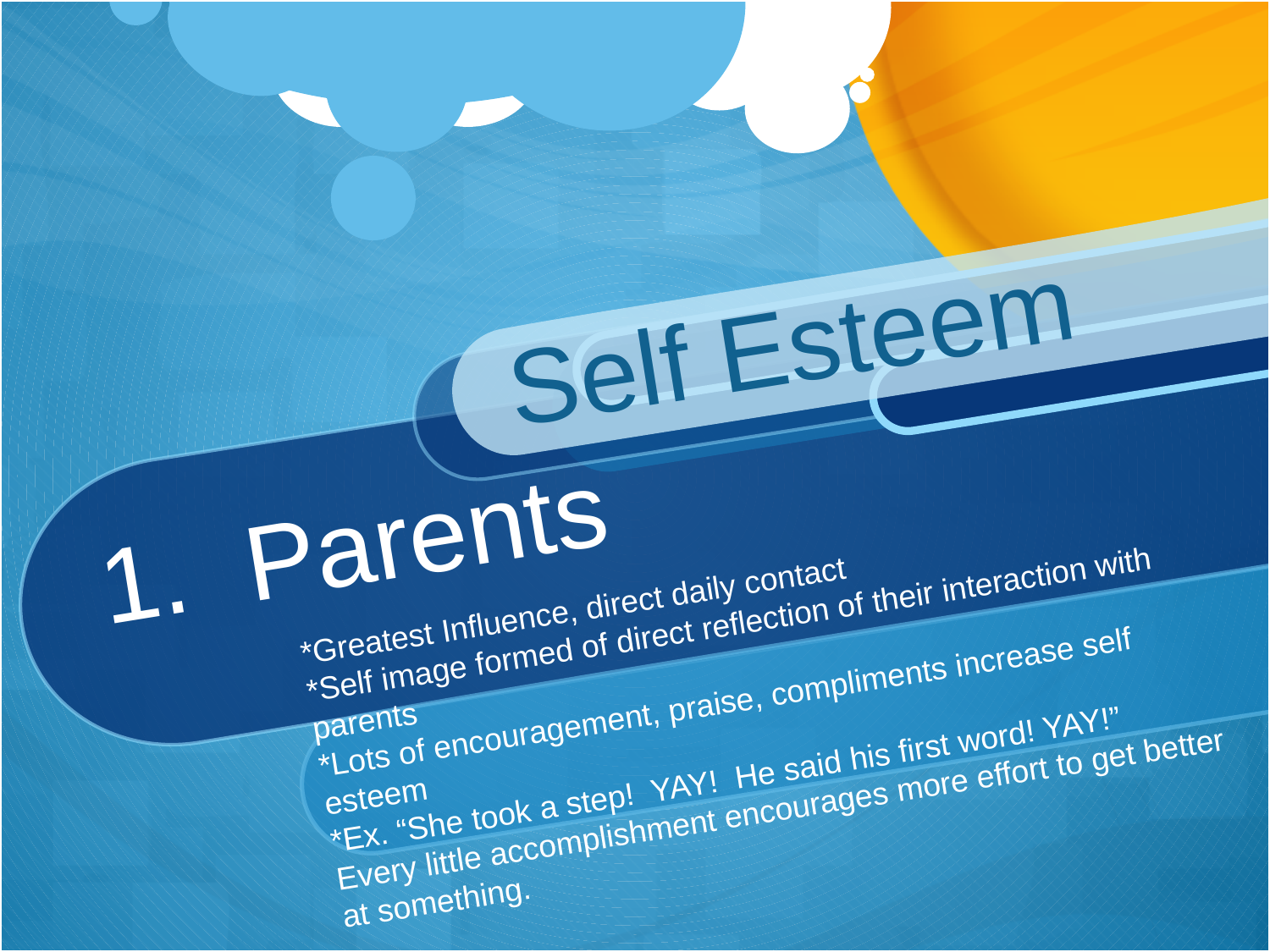

Self Esteem
# 1.  Parents
*Greatest Influence, direct daily contact
*Self image formed of direct reflection of their interaction with parents
*Lots of encouragement, praise, compliments increase self esteem
*Ex. “She took a step!  YAY!  He said his first word! YAY!”
Every little accomplishment encourages more effort to get better at something.